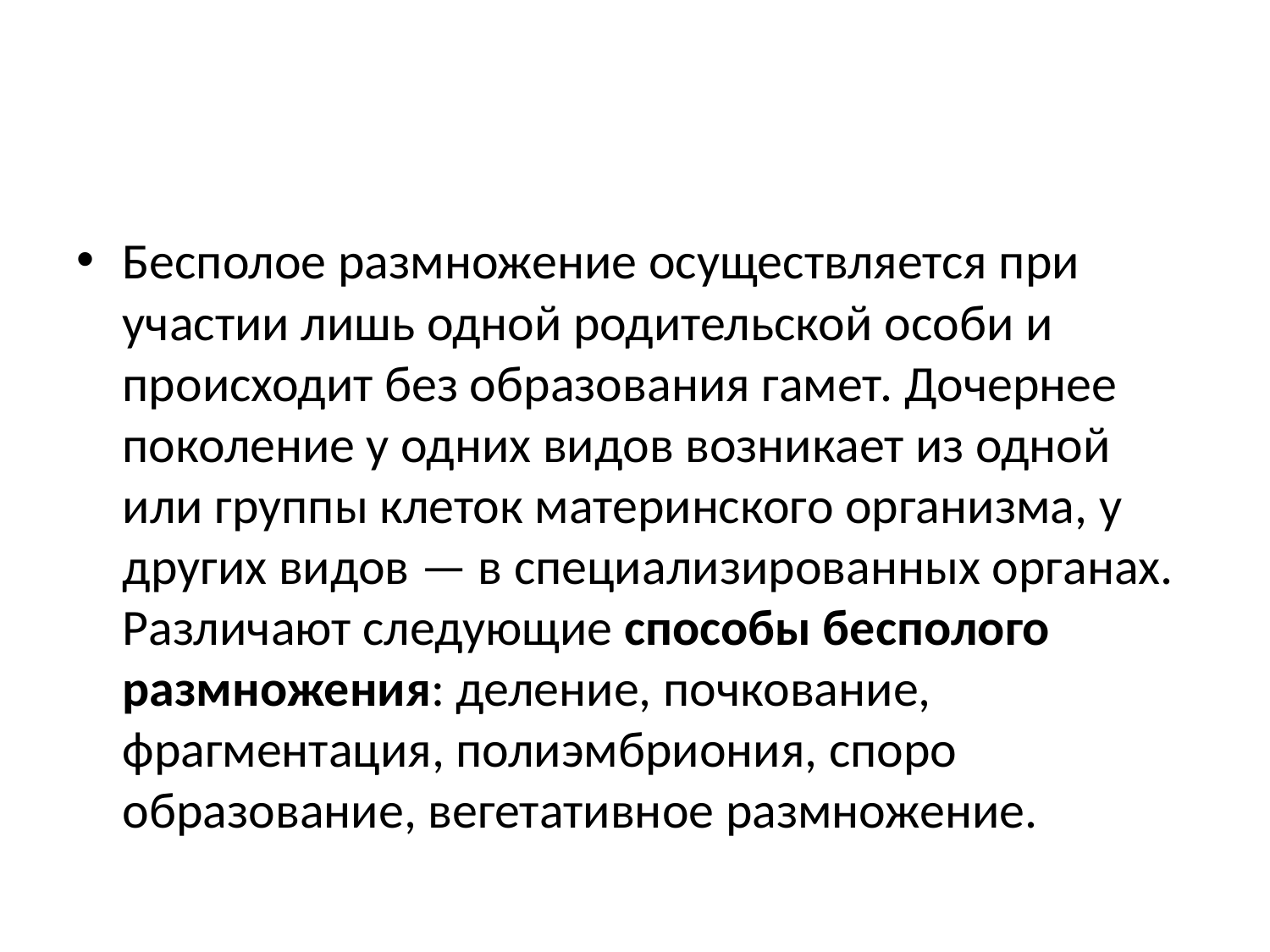

#
Бесполое размножение осуществляется при участии лишь одной родительской особи и происходит без образования гамет. Дочернее поколение у одних видов возникает из одной или группы клеток материнского организма, у других видов — в специализированных органах. Различают следующие способы бесполого размножения: деление, почкование, фрагментация, полиэмбриония, споро­образование, вегетативное размножение.